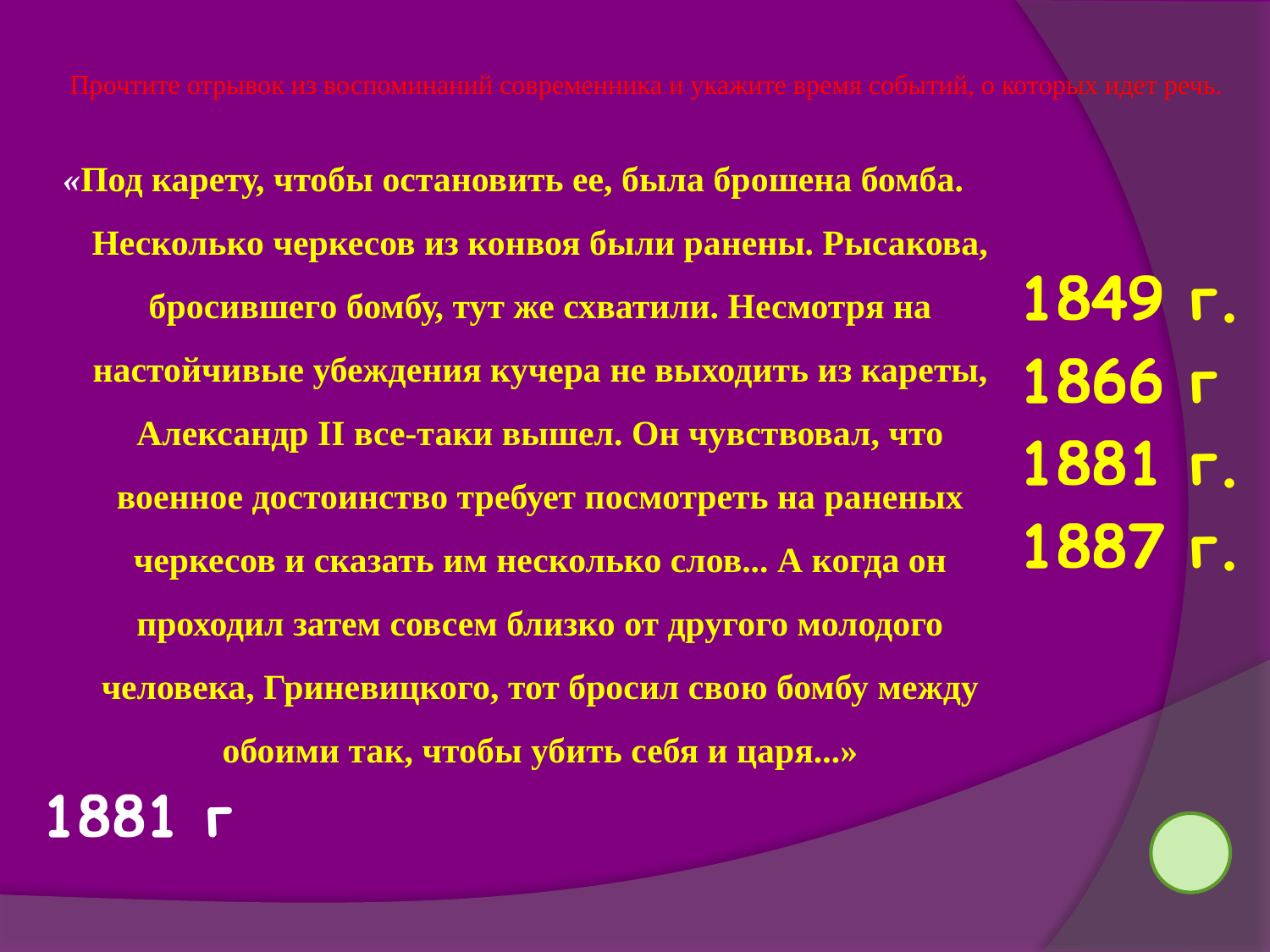

# Прочтите отрывок из воспоминаний современника и укажите время событий, о которых идет речь.

«Под карету, чтобы остановить ее, была брошена бомба. Несколько черкесов из конвоя были ранены. Рысакова, бросившего бомбу, тут же схватили. Несмотря на настойчивые убеждения кучера не выходить из кареты, Александр II все-таки вышел. Он чувствовал, что военное достоинство требует посмотреть на раненых черкесов и сказать им несколько слов... А когда он проходил затем совсем близко от другого молодого человека, Гриневицкого, тот бросил свою бомбу между обоими так, чтобы убить себя и царя...»

1849 г.
1866 г
1881 г.
1887 г.

1881 г